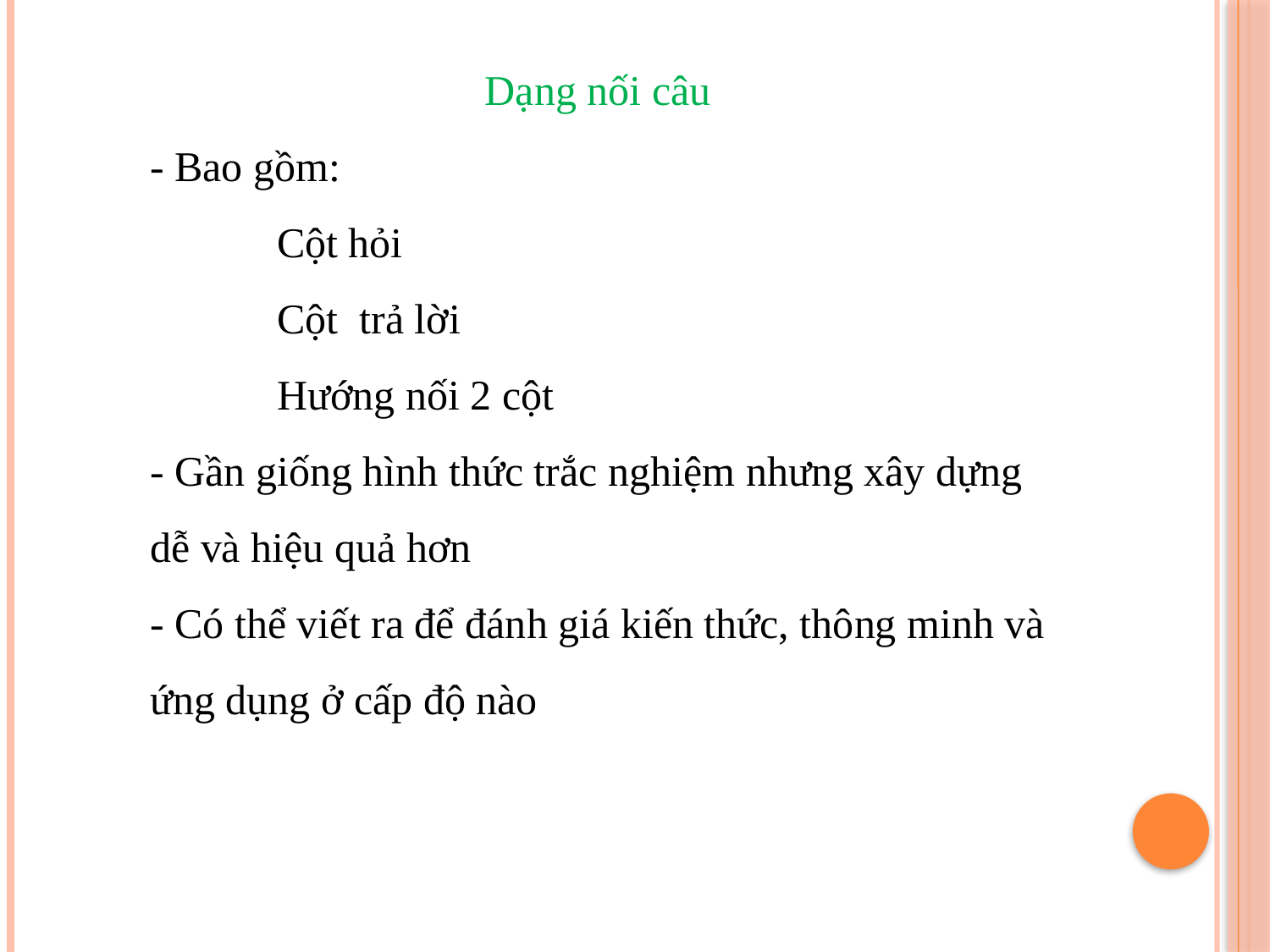

Dạng nối câu
- Bao gồm:
	Cột hỏi
	Cột  trả lời
	Hướng nối 2 cột
- Gần giống hình thức trắc nghiệm nhưng xây dựng dễ và hiệu quả hơn
- Có thể viết ra để đánh giá kiến thức, thông minh và ứng dụng ở cấp độ nào